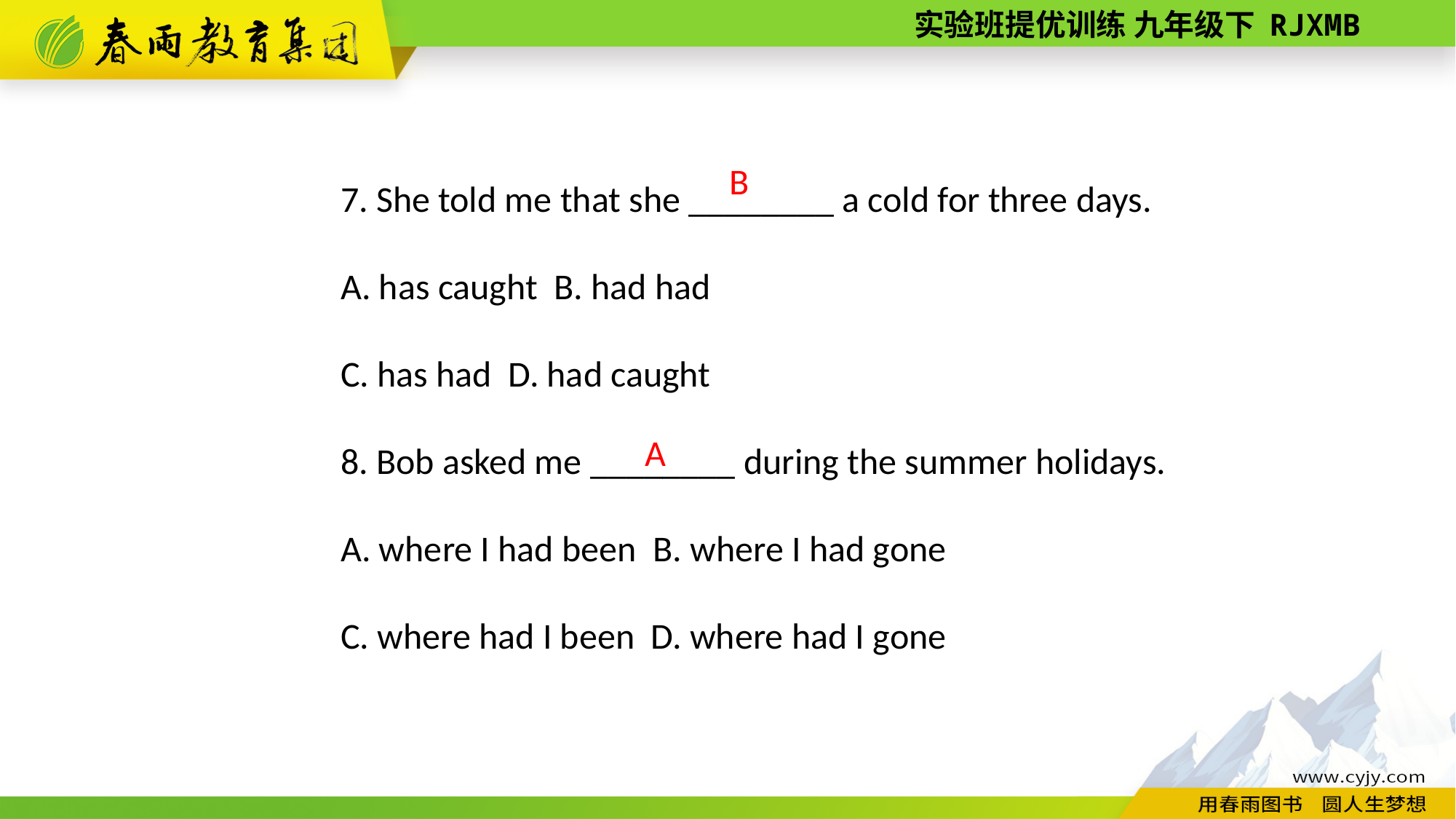

7. She told me that she ________ a cold for three days.
A. has caught  B. had had
C. has had  D. had caught
8. Bob asked me ________ during the summer holidays.
A. where I had been  B. where I had gone
C. where had I been  D. where had I gone
B
 A